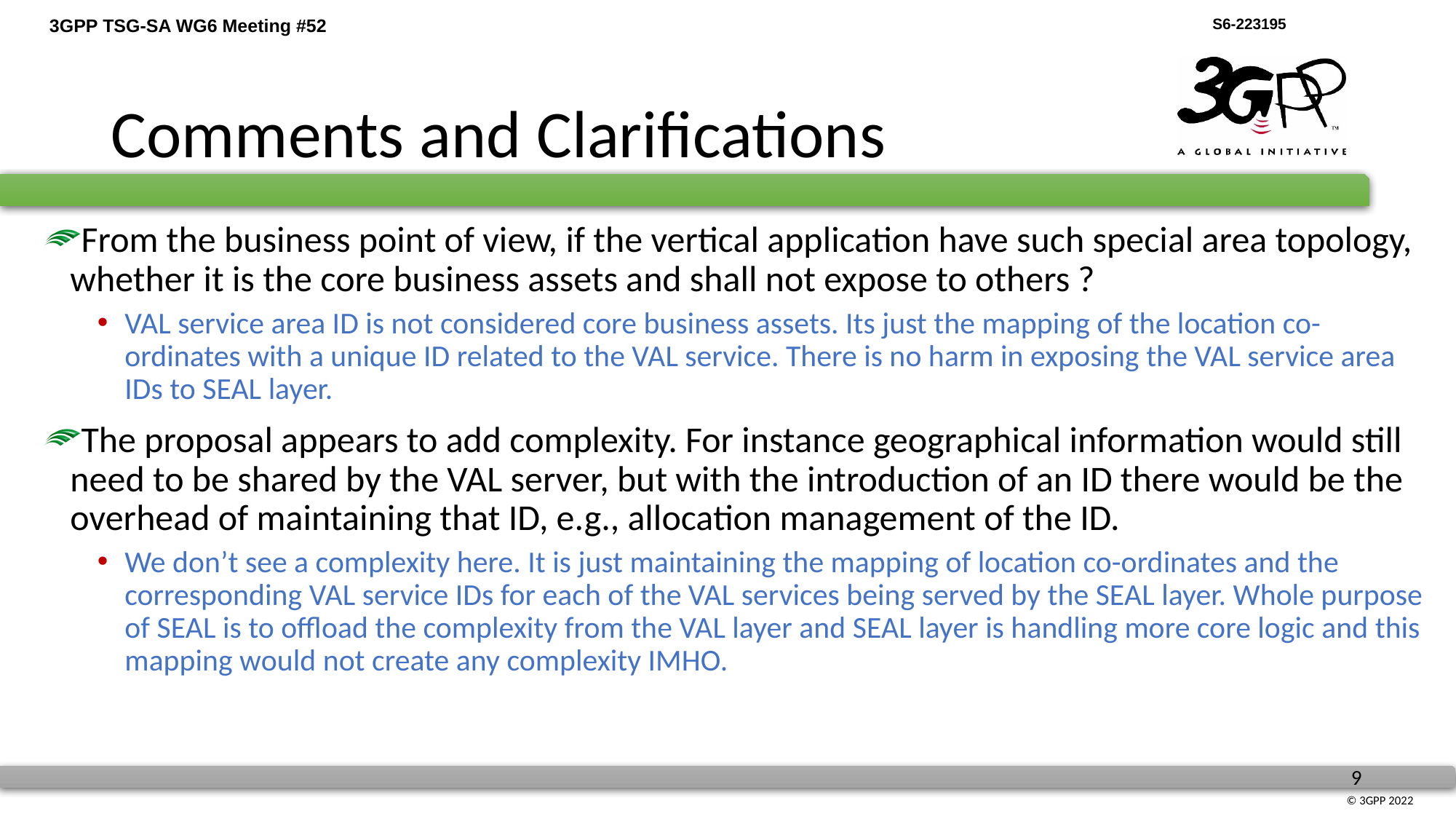

# Comments and Clarifications
From the business point of view, if the vertical application have such special area topology, whether it is the core business assets and shall not expose to others ?
VAL service area ID is not considered core business assets. Its just the mapping of the location co-ordinates with a unique ID related to the VAL service. There is no harm in exposing the VAL service area IDs to SEAL layer.
The proposal appears to add complexity. For instance geographical information would still need to be shared by the VAL server, but with the introduction of an ID there would be the overhead of maintaining that ID, e.g., allocation management of the ID.
We don’t see a complexity here. It is just maintaining the mapping of location co-ordinates and the corresponding VAL service IDs for each of the VAL services being served by the SEAL layer. Whole purpose of SEAL is to offload the complexity from the VAL layer and SEAL layer is handling more core logic and this mapping would not create any complexity IMHO.